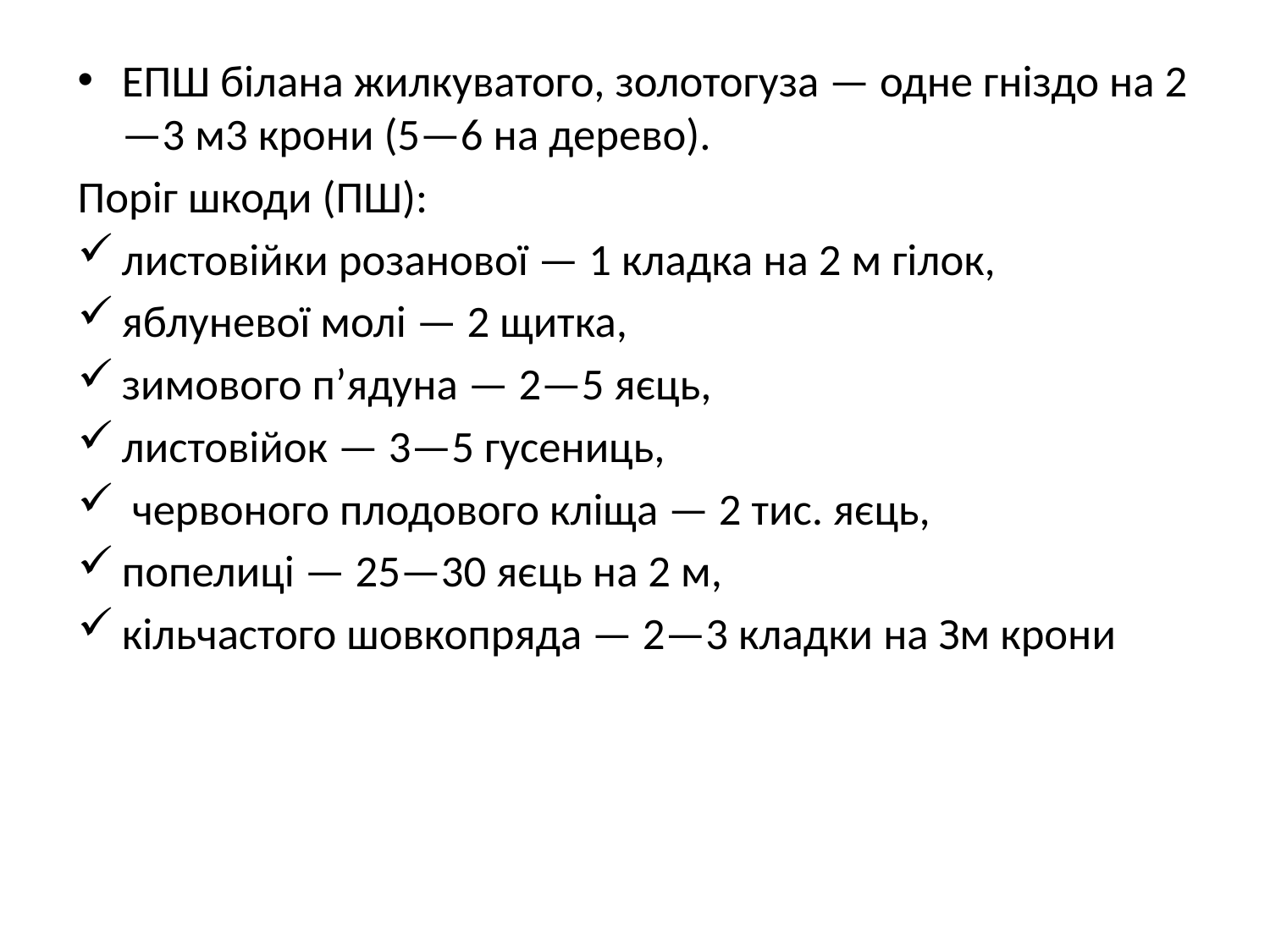

ЕПШ білана жилкуватого, золотогуза — одне гніздо на 2—3 м3 крони (5—6 на дерево).
Поріг шкоди (ПШ):
листовійки розанової — 1 кладка на 2 м гілок,
яблуневої молі — 2 щитка,
зимового п’ядуна — 2—5 яєць,
листовійок — 3—5 гусениць,
 червоного плодового кліща — 2 тис. яєць,
попелиці — 25—30 яєць на 2 м,
кільчастого шовкопряда — 2—3 кладки на Зм крони